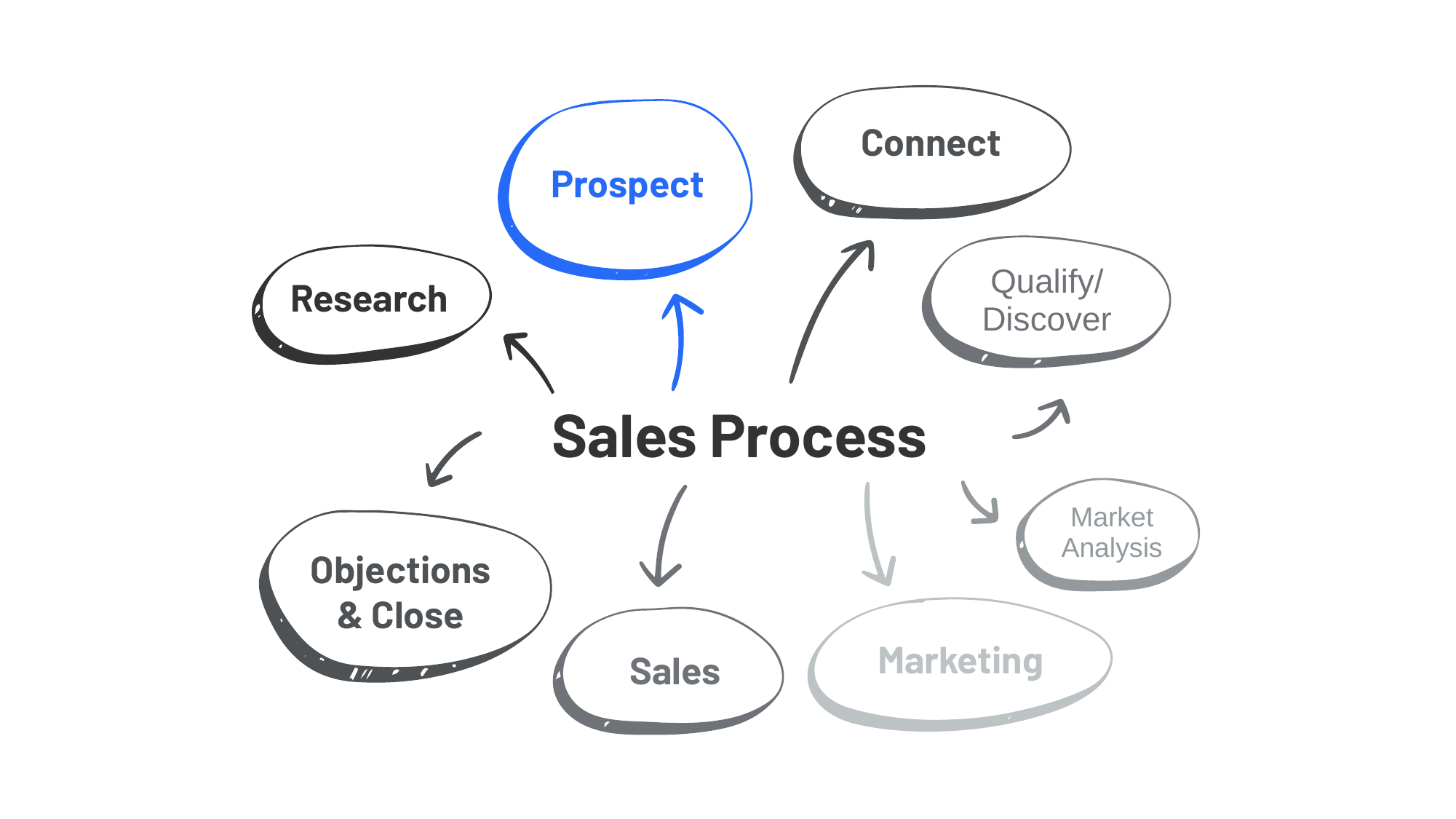

Connect
Prospect

Qualify/
Discover
Research

Sales Process

Market
Analysis

Objections
& Close

Marketing
Sales